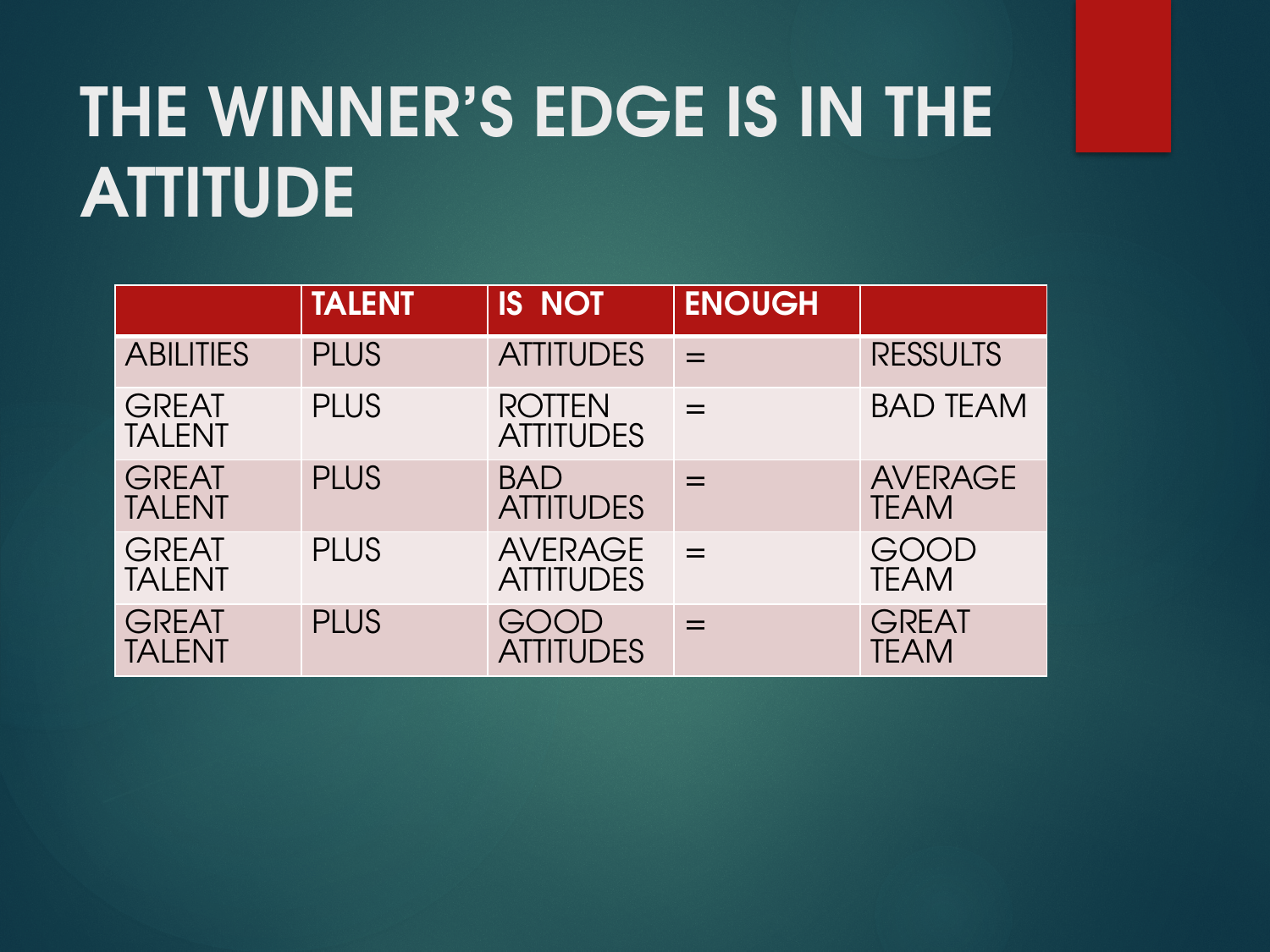

# THE WINNER’S EDGE IS IN THE ATTITUDE
|  | TALENT | IS NOT | ENOUGH |  |
| --- | --- | --- | --- | --- |
| ABILITIES | PLUS | ATTITUDES | = | RESSULTS |
| GREAT TALENT | PLUS | ROTTEN ATTITUDES | = | BAD TEAM |
| GREAT TALENT | PLUS | BAD ATTITUDES | = | AVERAGE TEAM |
| GREAT TALENT | PLUS | AVERAGE ATTITUDES | = | GOOD TEAM |
| GREAT TALENT | PLUS | GOOD ATTITUDES | = | GREAT TEAM |